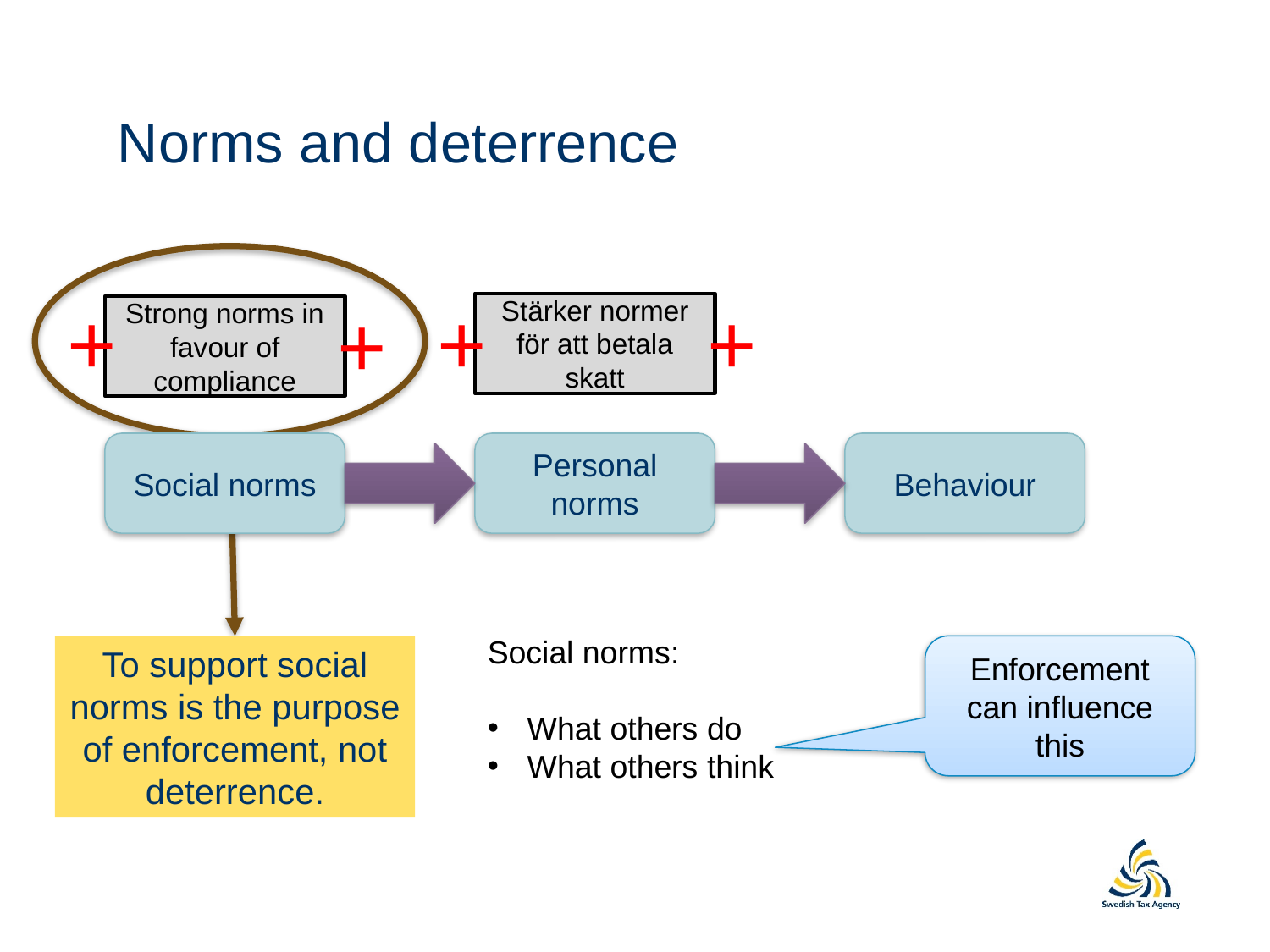

# Norms and deterrence

+
+
+
+
Stärker normer för att betala skatt
Strong norms in favour of compliance
Social norms
Personal norms
Behaviour

Social norms:

What others do
What others think
To support social norms is the purpose of enforcement, not deterrence.
Enforcement can influence this